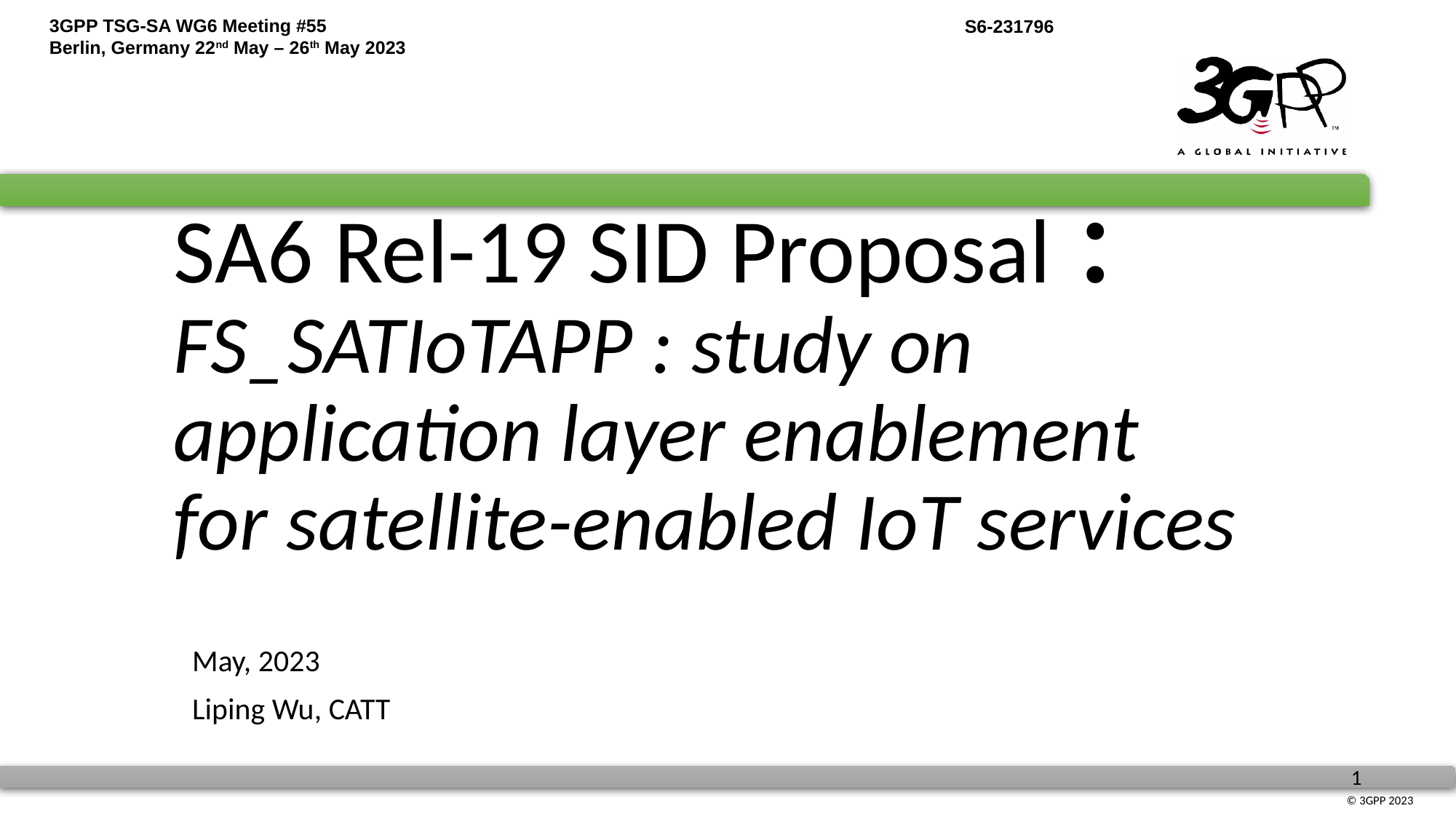

# SA6 Rel-19 SID Proposal： FS_SATIoTAPP : study on application layer enablement for satellite-enabled IoT services
May, 2023
Liping Wu, CATT